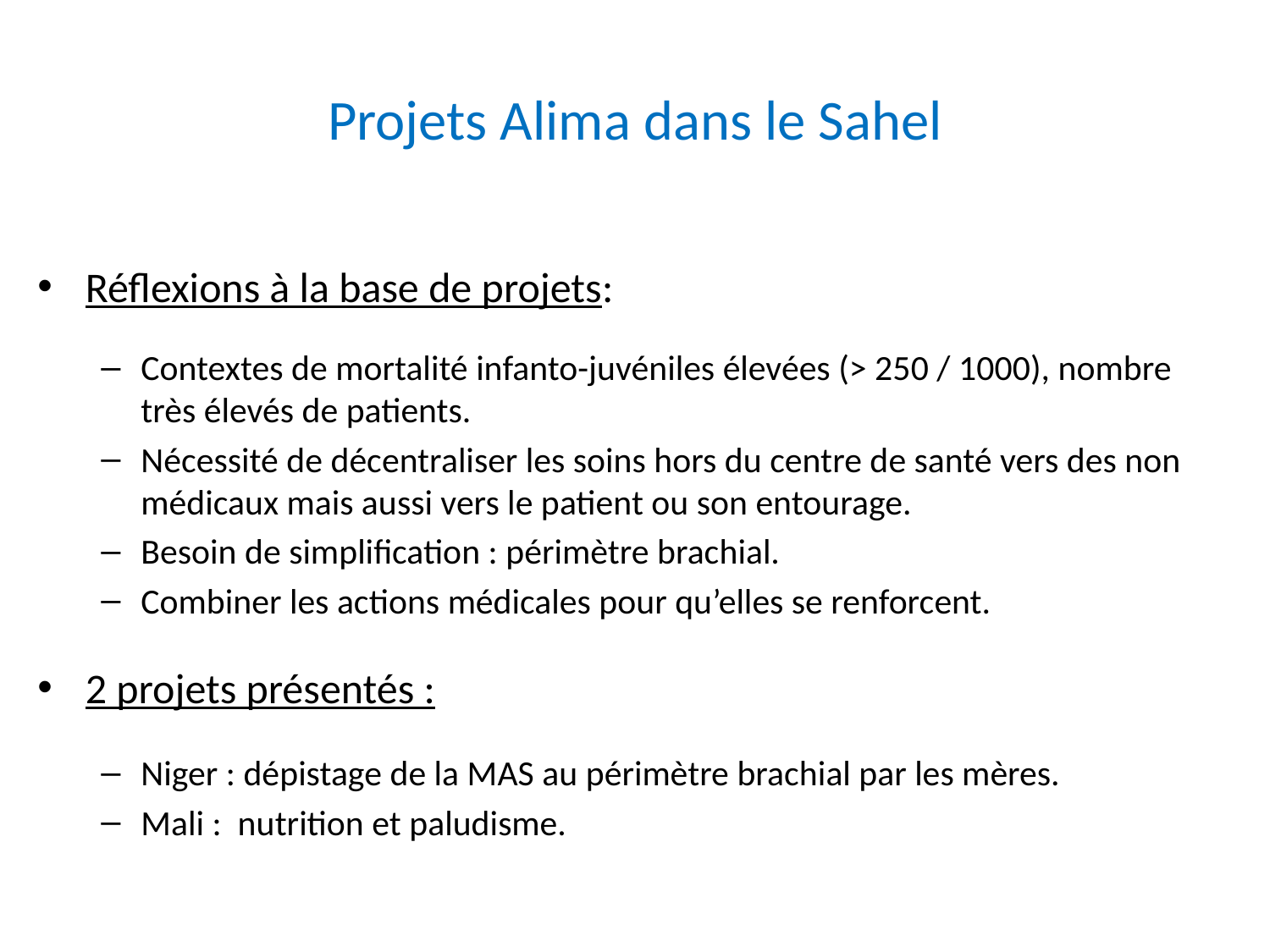

# Projets Alima dans le Sahel

Réflexions à la base de projets:

Contextes de mortalité infanto-juvéniles élevées (> 250 / 1000), nombre très élevés de patients.
Nécessité de décentraliser les soins hors du centre de santé vers des non médicaux mais aussi vers le patient ou son entourage.
Besoin de simplification : périmètre brachial.
Combiner les actions médicales pour qu’elles se renforcent.

2 projets présentés :

Niger : dépistage de la MAS au périmètre brachial par les mères.
Mali :  nutrition et paludisme.